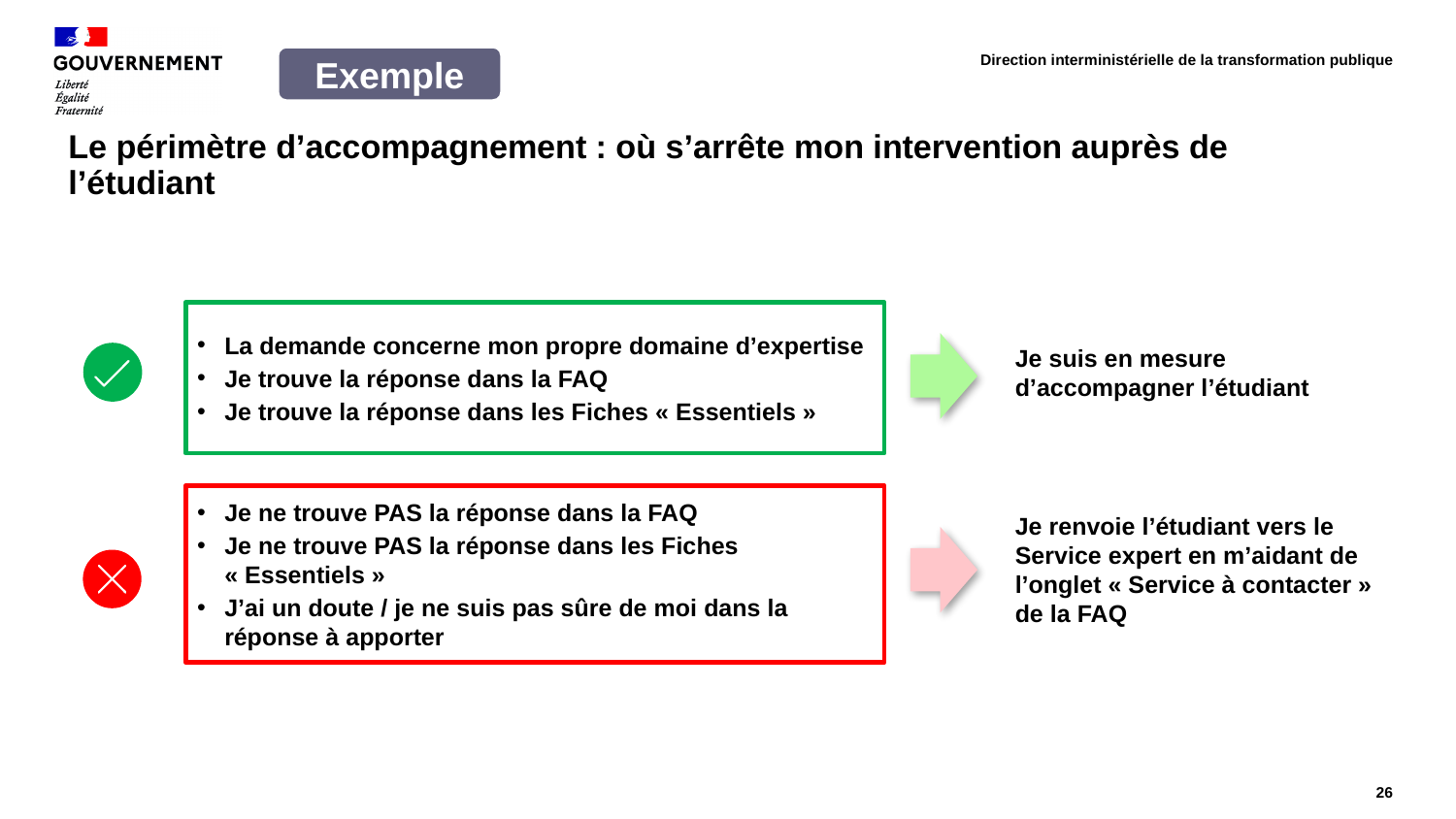

Direction interministérielle de la transformation publique
Exemple
# Le périmètre d’accompagnement : où s’arrête mon intervention auprès de l’étudiant
Je suis en mesure d’accompagner l’étudiant
La demande concerne mon propre domaine d’expertise
Je trouve la réponse dans la FAQ
Je trouve la réponse dans les Fiches « Essentiels »

Je ne trouve PAS la réponse dans la FAQ
Je ne trouve PAS la réponse dans les Fiches « Essentiels »
J’ai un doute / je ne suis pas sûre de moi dans la réponse à apporter
Je renvoie l’étudiant vers le Service expert en m’aidant de l’onglet « Service à contacter » de la FAQ

26